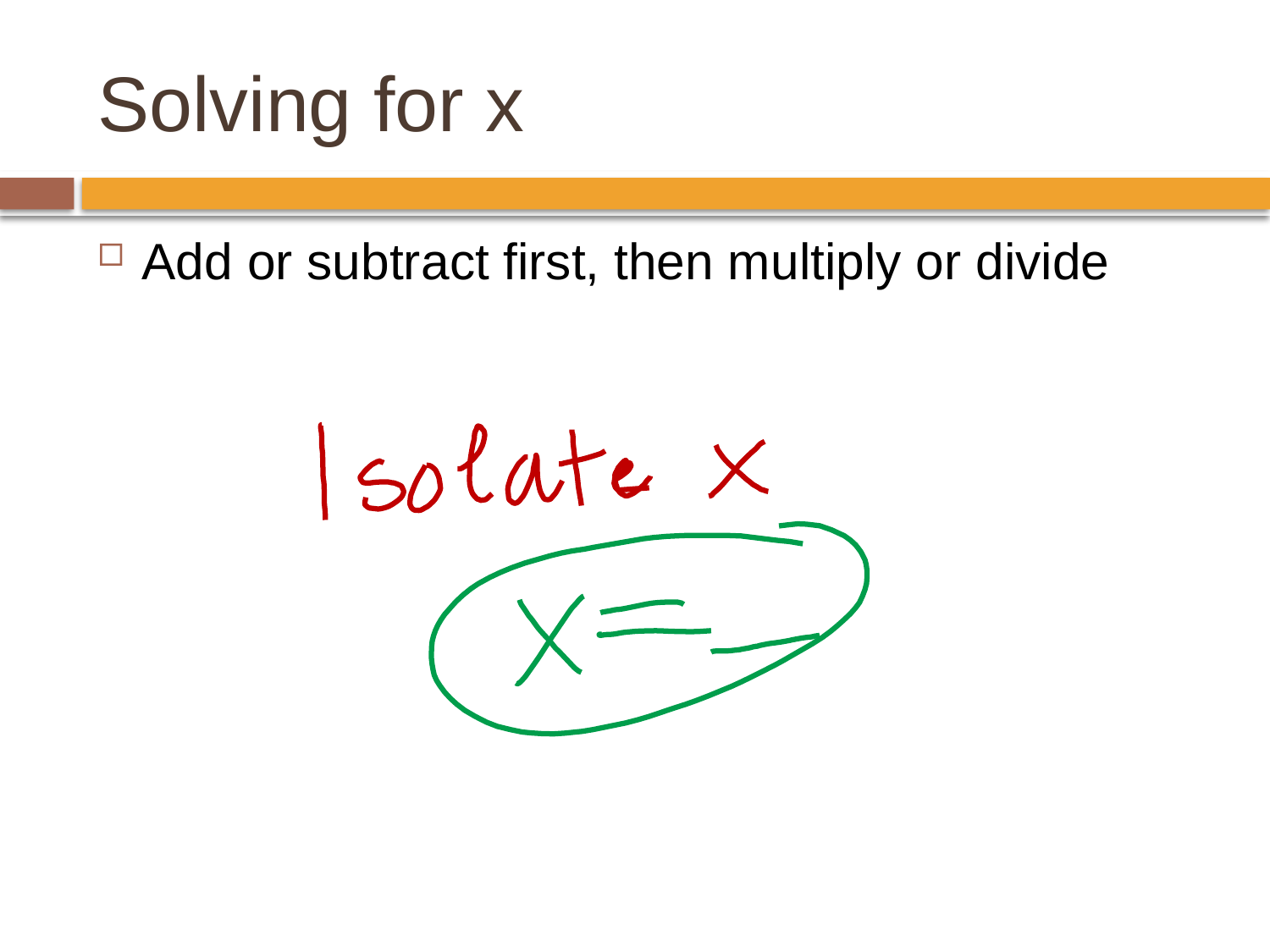

# Solving for x
Add or subtract first, then multiply or divide